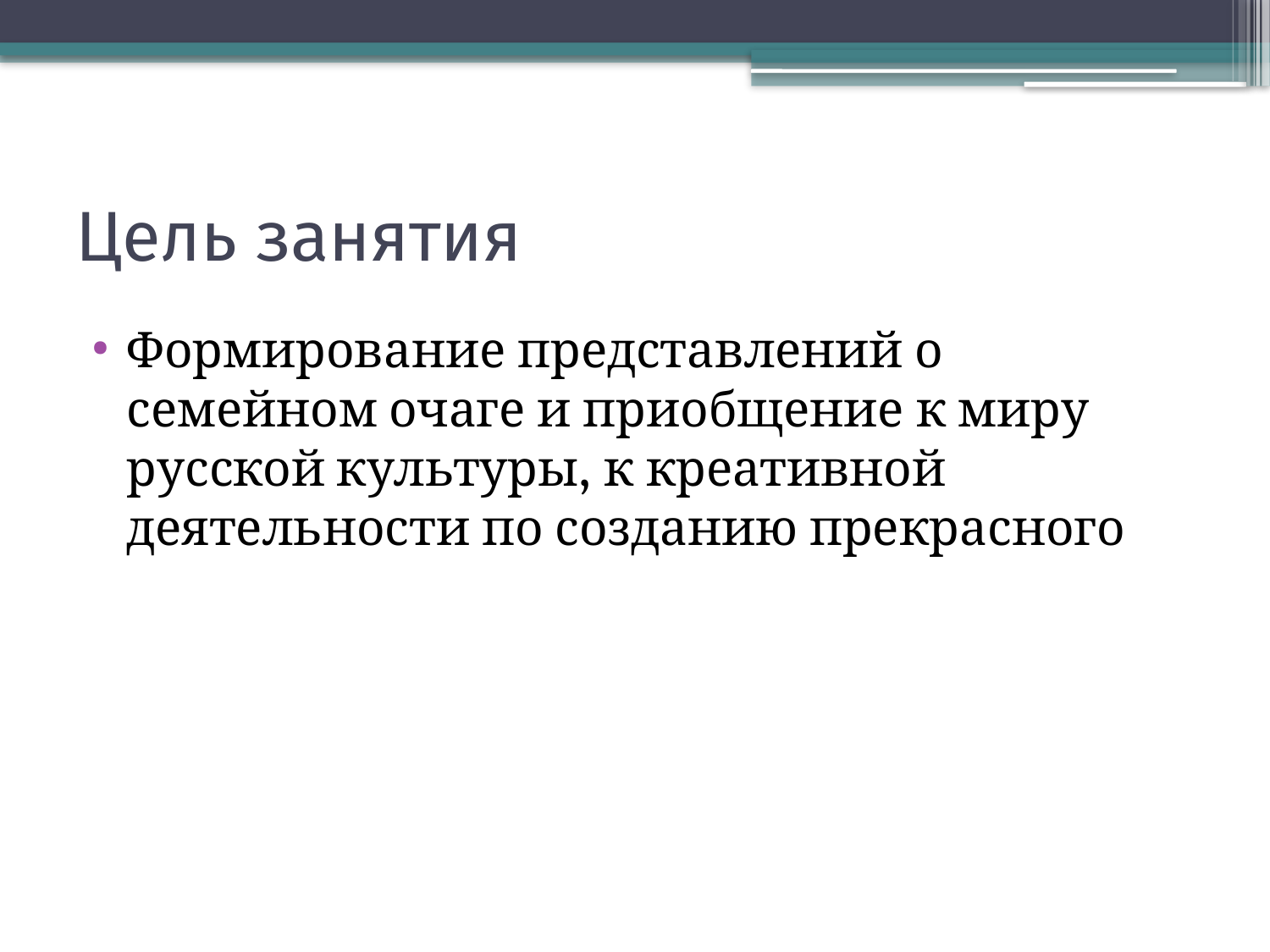

# Цель занятия
Формирование представлений о семейном очаге и приобщение к миру русской культуры, к креативной деятельности по созданию прекрасного